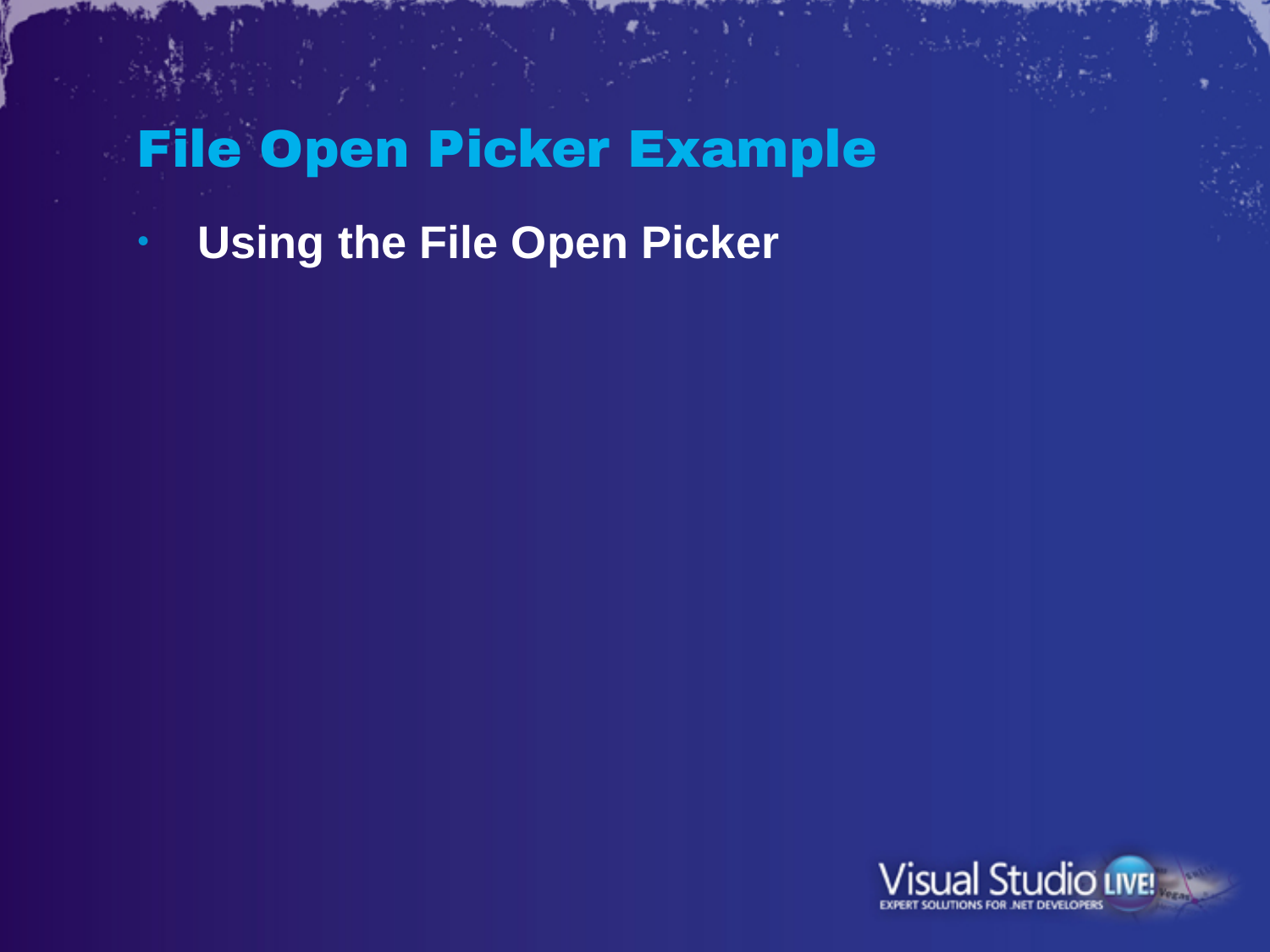

# File Open Picker Example
Using the File Open Picker